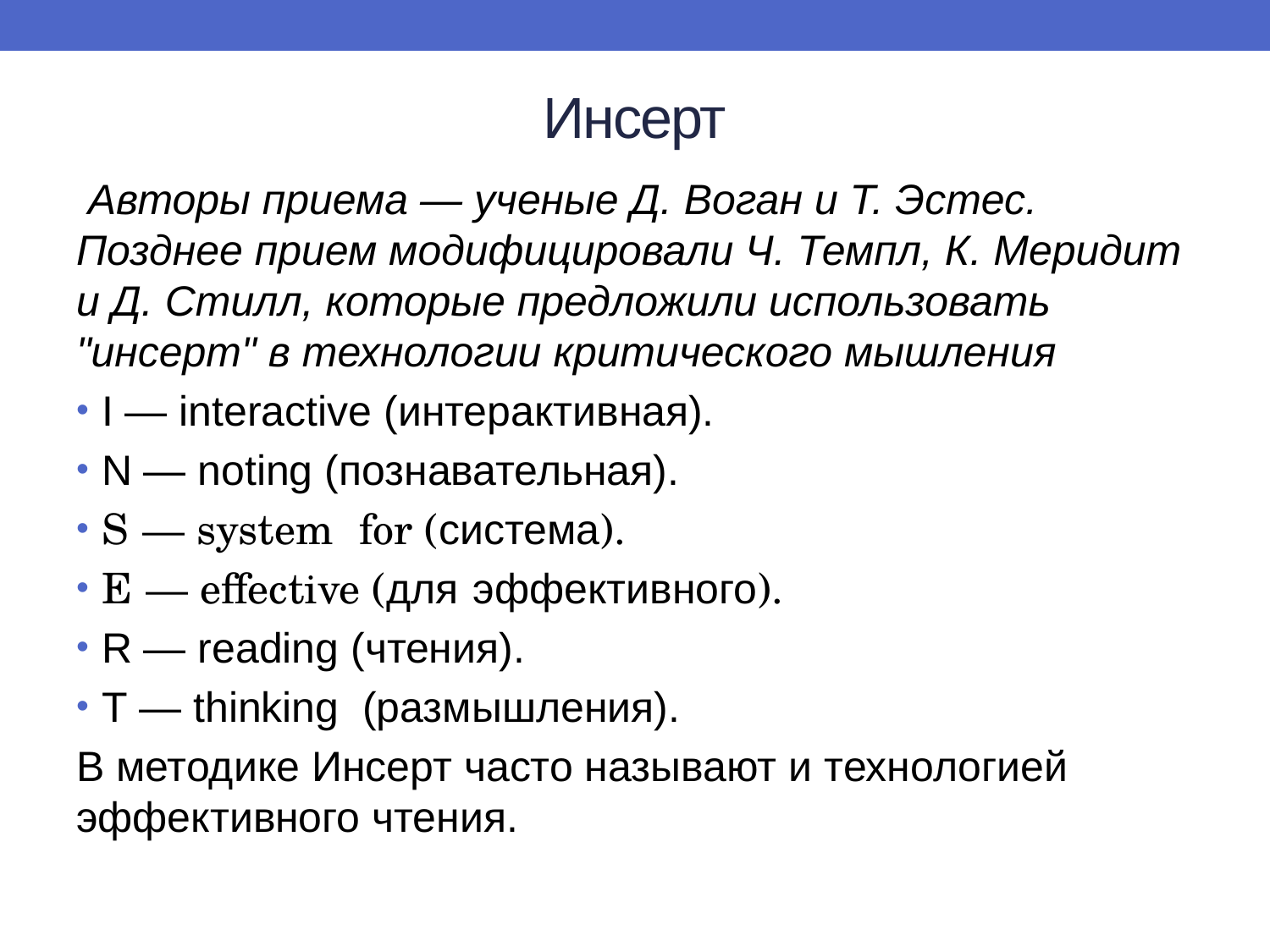

# Инсерт
 Авторы приема — ученые Д. Воган и Т. Эстес. Позднее прием модифицировали Ч. Темпл, К. Меридит и Д. Стилл, которые предложили использовать "инсерт" в технологии критического мышления
I — interactive (интерактивная).
N — noting (познавательная).
S — system  for (система).
E — effective (для эффективного).
R — reading (чтения).
T — thinking  (размышления).
В методике Инсерт часто называют и технологией эффективного чтения.